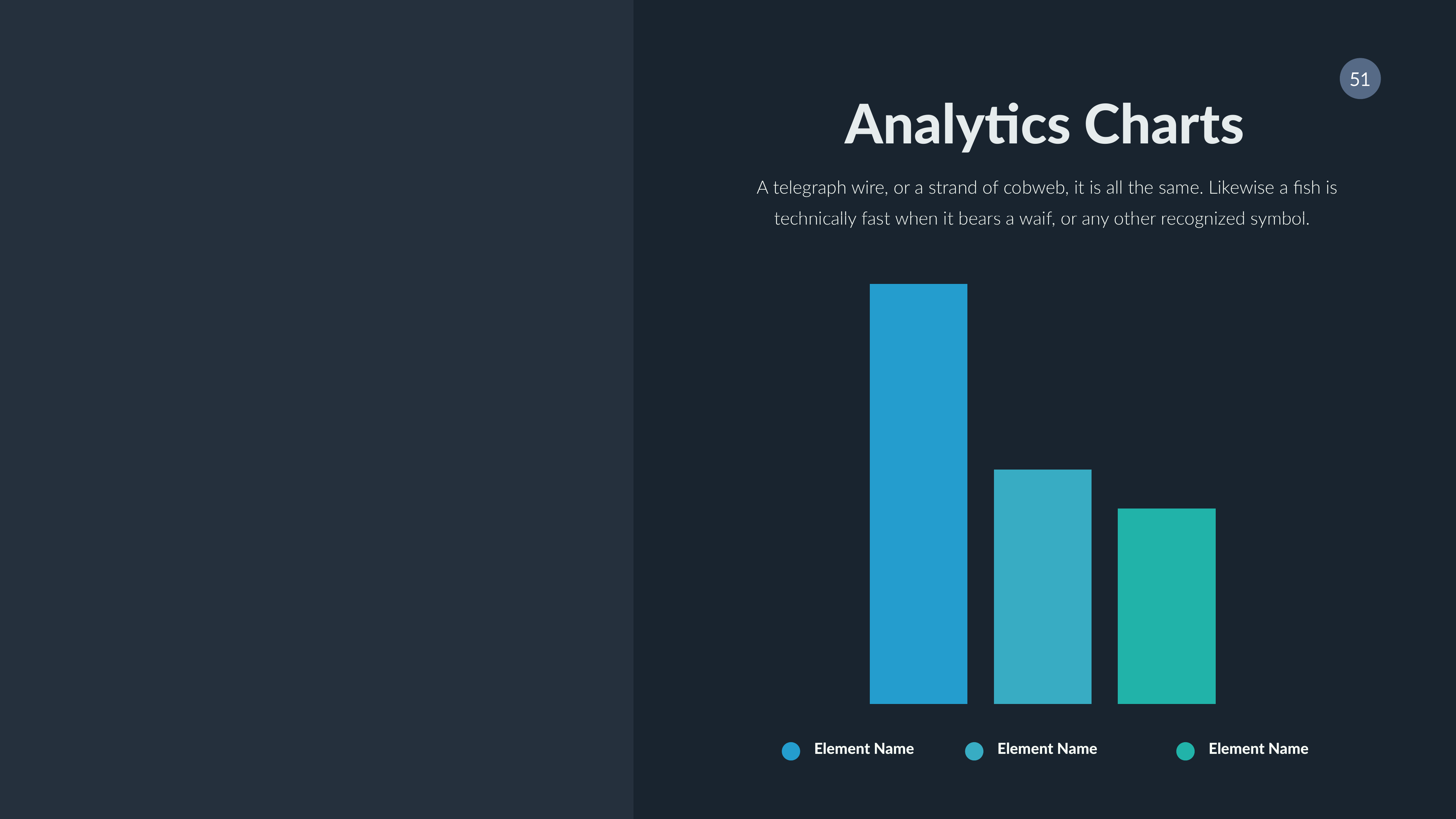

Analytics Charts
A telegraph wire, or a strand of cobweb, it is all the same. Likewise a fish is technically fast when it bears a waif, or any other recognized symbol.

### Chart

| Category | Series 1 | Series 2 | Series 3 |
|---|---|---|---|
| Category 1 | 4.3 | 2.4 | 2.0 |
Element Name
Element Name
Element Name